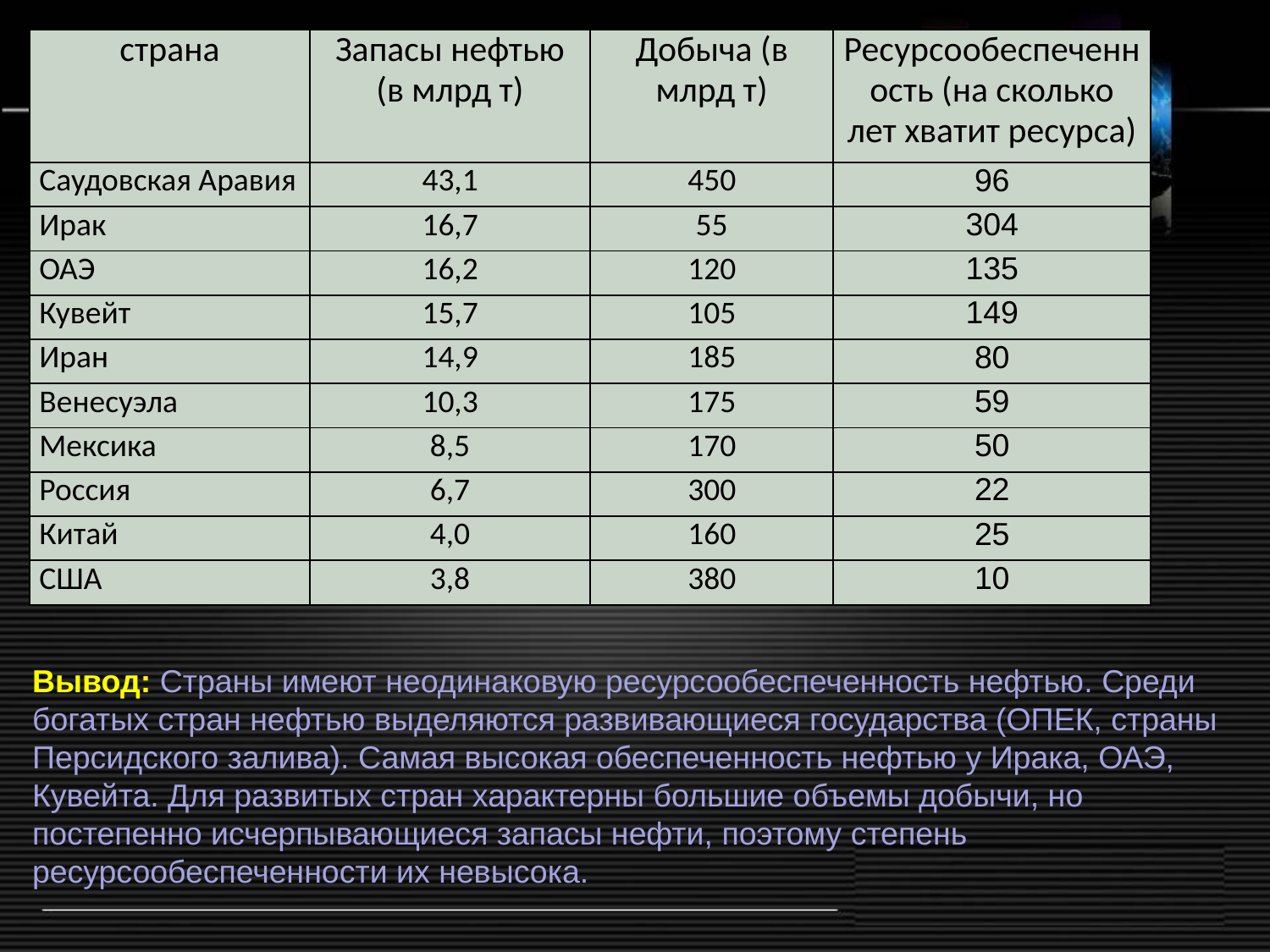

| страна | Запасы нефтью (в млрд т) | Добыча (в млрд т) | Ресурсообеспеченность (на сколько лет хватит ресурса) |
| --- | --- | --- | --- |
| Саудовская Аравия | 43,1 | 450 | 96 |
| Ирак | 16,7 | 55 | 304 |
| ОАЭ | 16,2 | 120 | 135 |
| Кувейт | 15,7 | 105 | 149 |
| Иран | 14,9 | 185 | 80 |
| Венесуэла | 10,3 | 175 | 59 |
| Мексика | 8,5 | 170 | 50 |
| Россия | 6,7 | 300 | 22 |
| Китай | 4,0 | 160 | 25 |
| США | 3,8 | 380 | 10 |
Вывод: Страны имеют неодинаковую ресурсообеспеченность нефтью. Среди богатых стран нефтью выделяются развивающиеся государства (ОПЕК, страны Персидского залива). Самая высокая обеспеченность нефтью у Ирака, ОАЭ, Кувейта. Для развитых стран характерны большие объемы добычи, но постепенно исчерпывающиеся запасы нефти, поэтому степень ресурсообеспеченности их невысока.